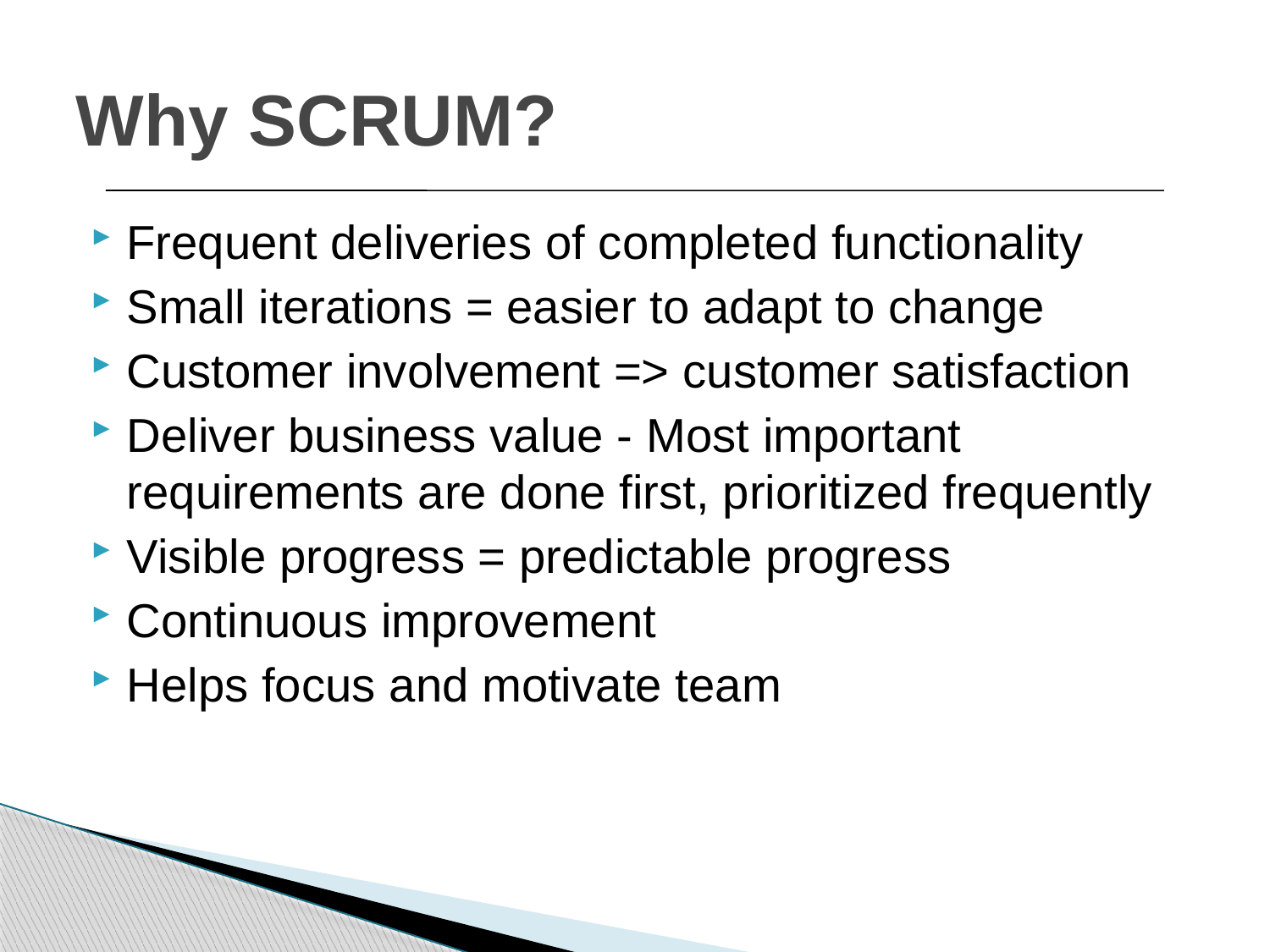

# Why SCRUM?
Frequent deliveries of completed functionality
Small iterations = easier to adapt to change
Customer involvement => customer satisfaction
Deliver business value - Most important requirements are done first, prioritized frequently
Visible progress = predictable progress
Continuous improvement
Helps focus and motivate team